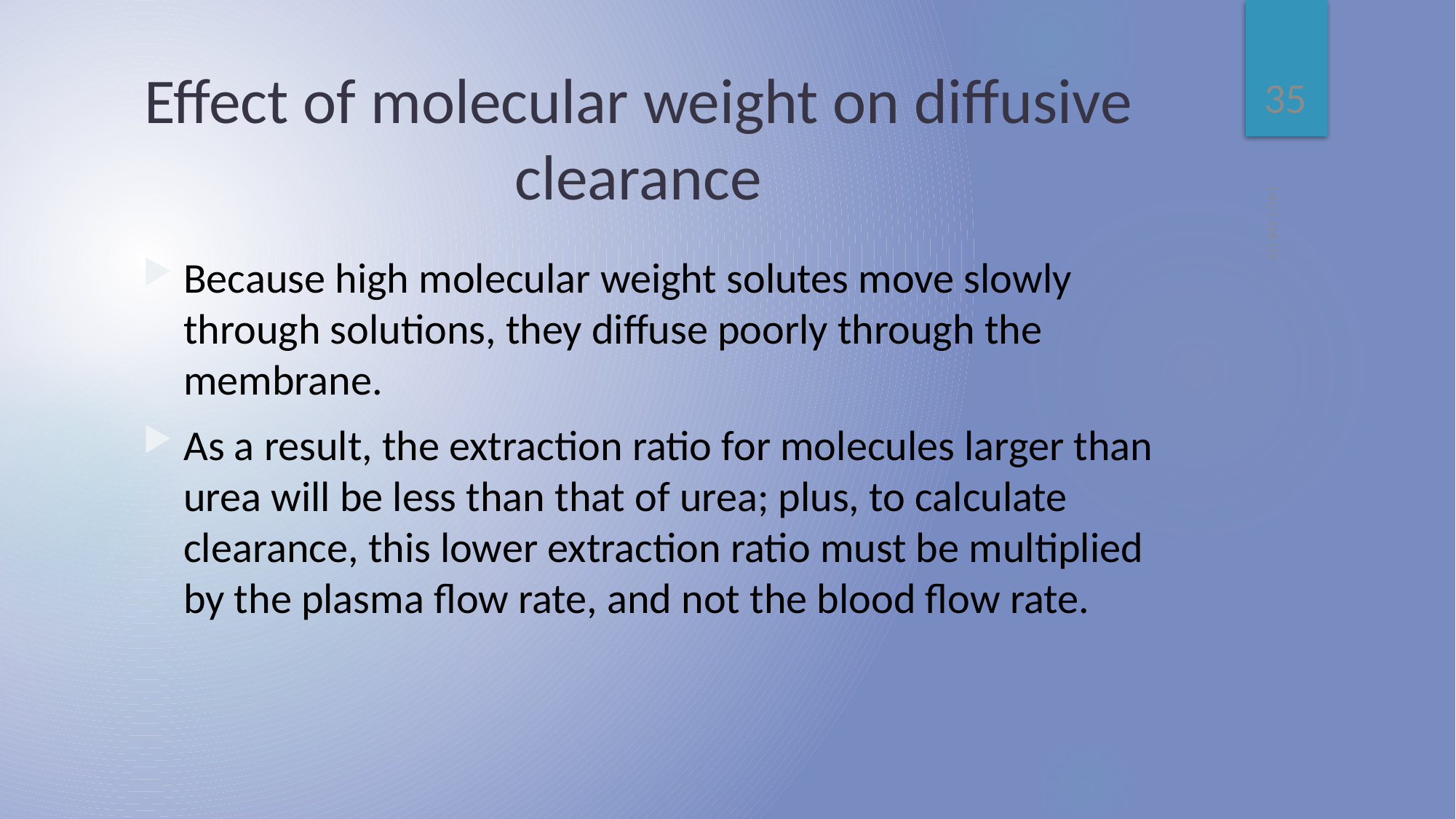

35
# Effect of molecular weight on diffusive clearance
1401.04.09
Because high molecular weight solutes move slowly through solutions, they diffuse poorly through the membrane.
As a result, the extraction ratio for molecules larger than urea will be less than that of urea; plus, to calculate clearance, this lower extraction ratio must be multiplied by the plasma flow rate, and not the blood flow rate.